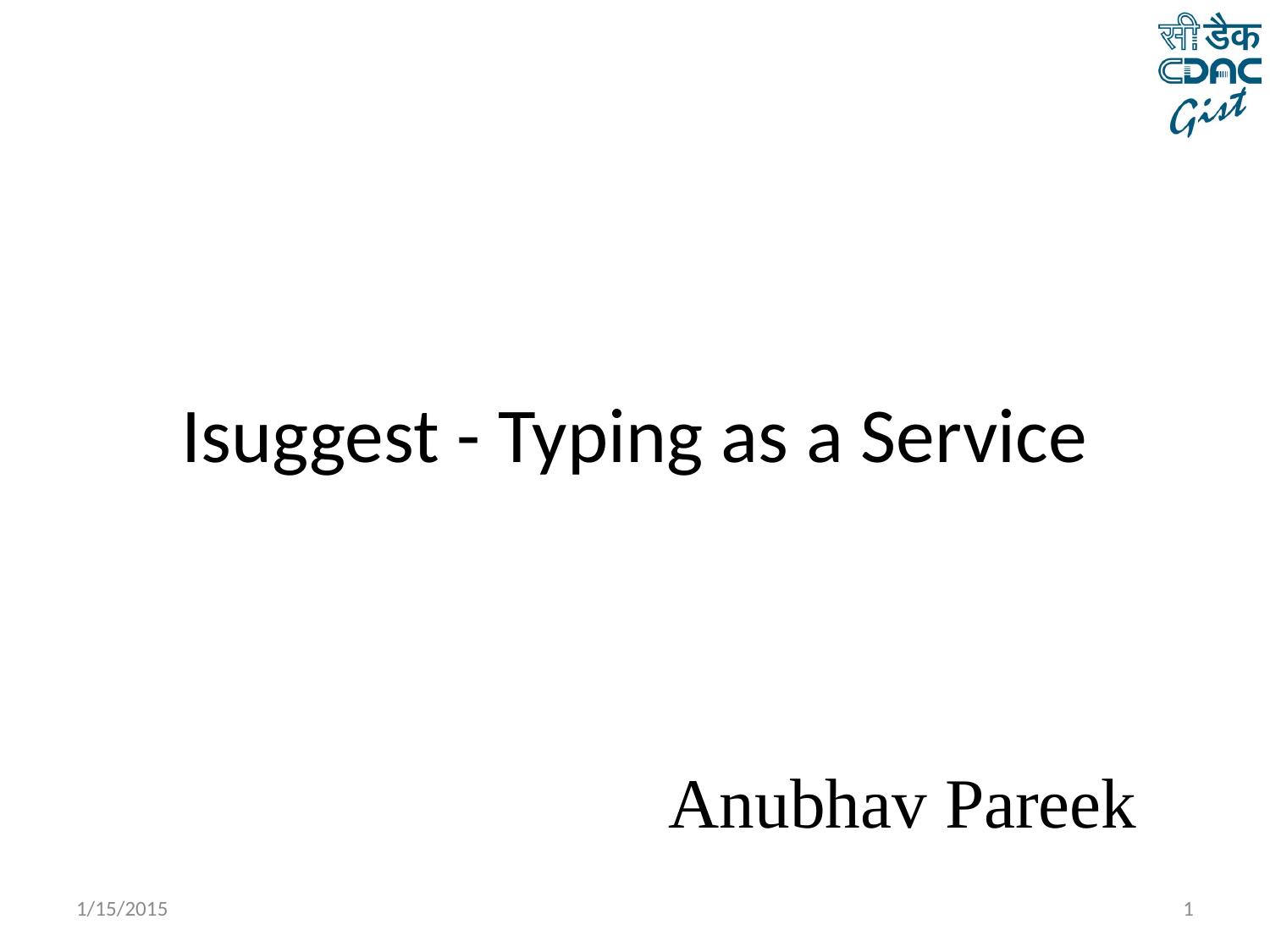

# Isuggest - Typing as a Service
Anubhav Pareek
1/15/2015
1